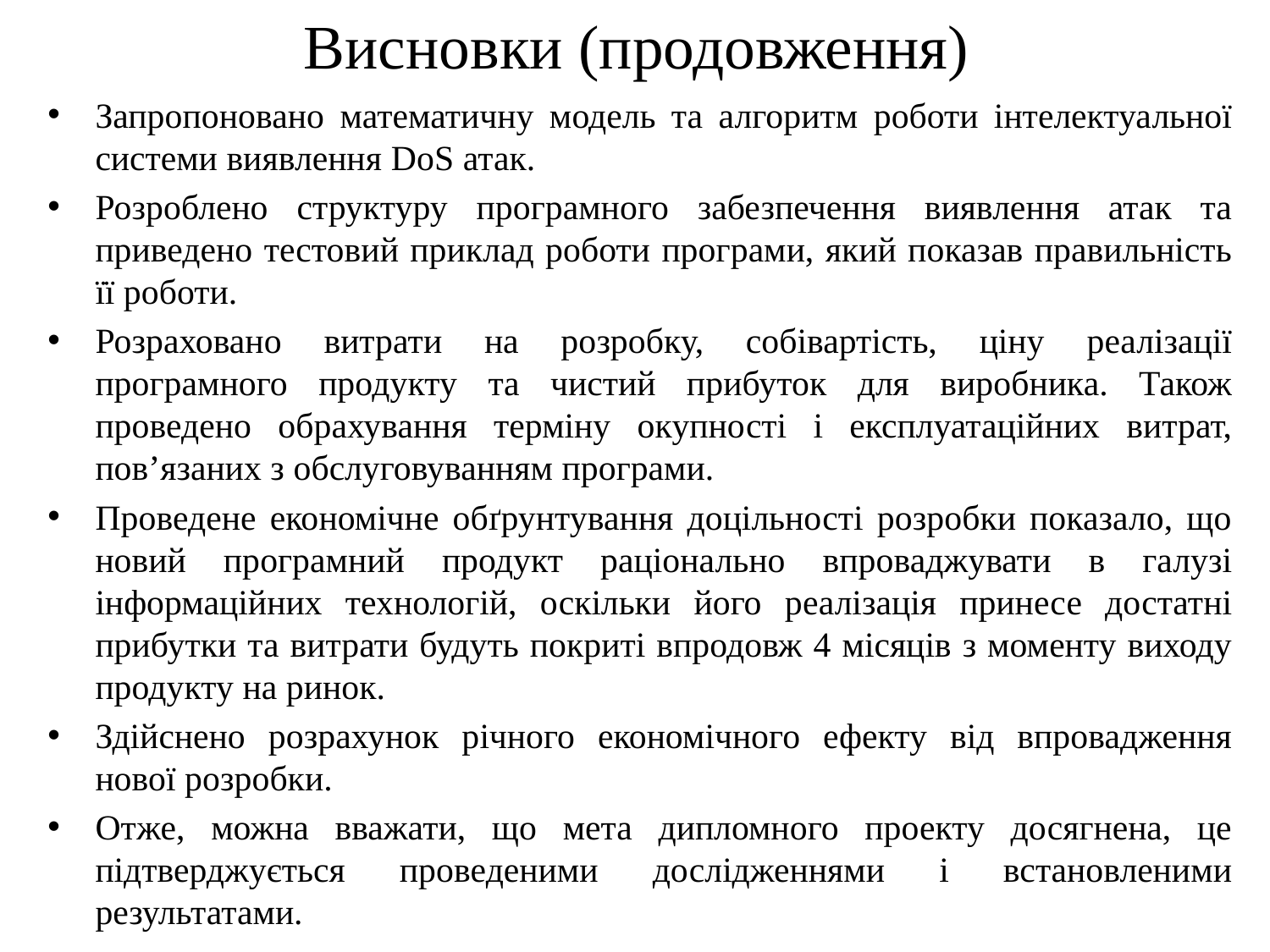

# Висновки (продовження)
Запропоновано математичну модель та алгоритм роботи інтелектуальної системи виявлення DoS атак.
Розроблено структуру програмного забезпечення виявлення атак та приведено тестовий приклад роботи програми, який показав правильність її роботи.
Розраховано витрати на розробку, собівартість, ціну реалізації програмного продукту та чистий прибуток для виробника. Також проведено обрахування терміну окупності і експлуатаційних витрат, пов’язаних з обслуговуванням програми.
Проведене економічне обґрунтування доцільності розробки показало, що новий програмний продукт раціонально впроваджувати в галузі інформаційних технологій, оскільки його реалізація принесе достатні прибутки та витрати будуть покриті впродовж 4 місяців з моменту виходу продукту на ринок.
Здійснено розрахунок річного економічного ефекту від впровадження нової розробки.
Отже, можна вважати, що мета дипломного проекту досягнена, це підтверджується проведеними дослідженнями і встановленими результатами.